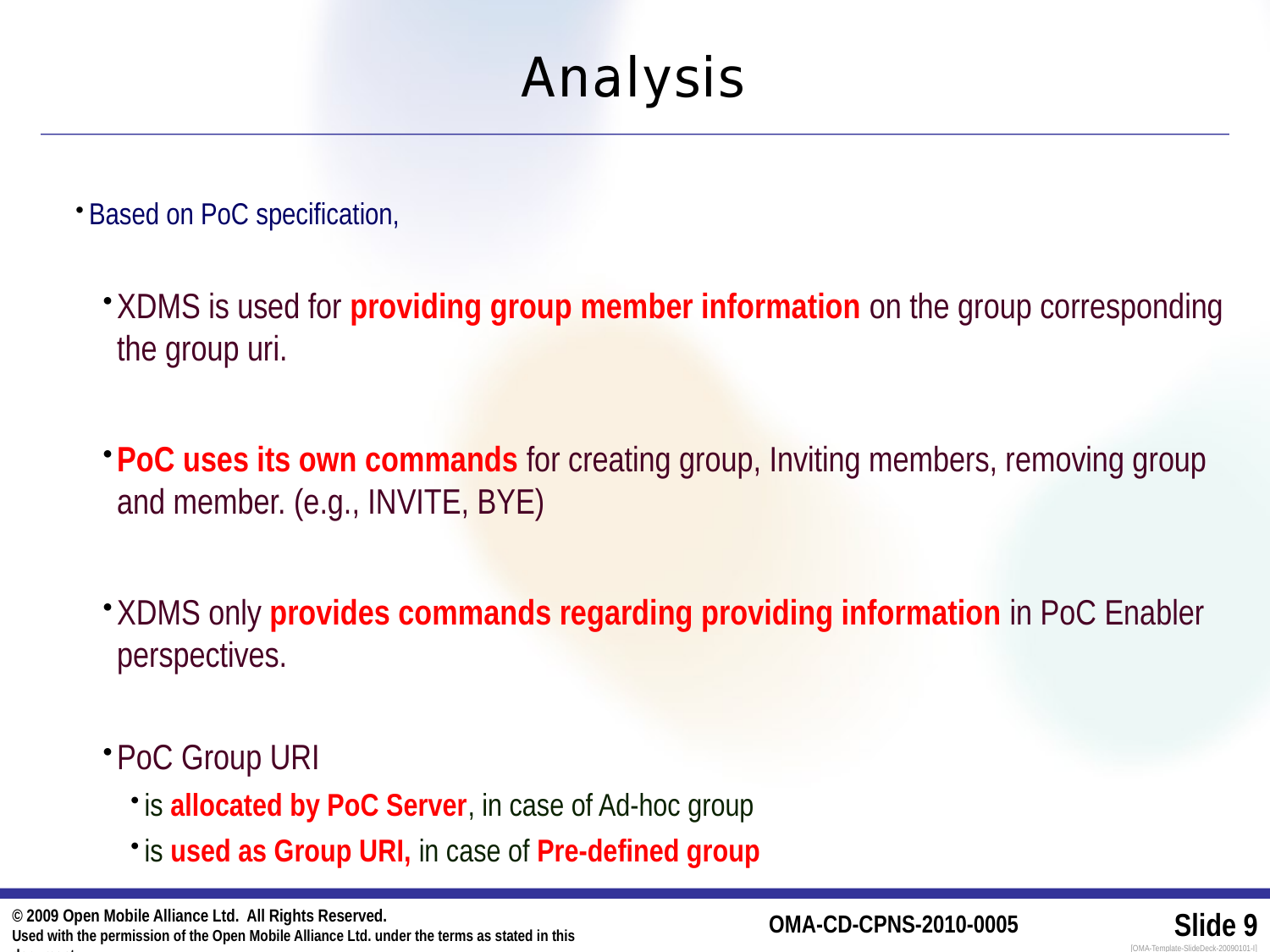

# Analysis
Based on PoC specification,

XDMS is used for providing group member information on the group corresponding the group uri.

PoC uses its own commands for creating group, Inviting members, removing group and member. (e.g., INVITE, BYE)

XDMS only provides commands regarding providing information in PoC Enabler perspectives.

PoC Group URI
is allocated by PoC Server, in case of Ad-hoc group
is used as Group URI, in case of Pre-defined group